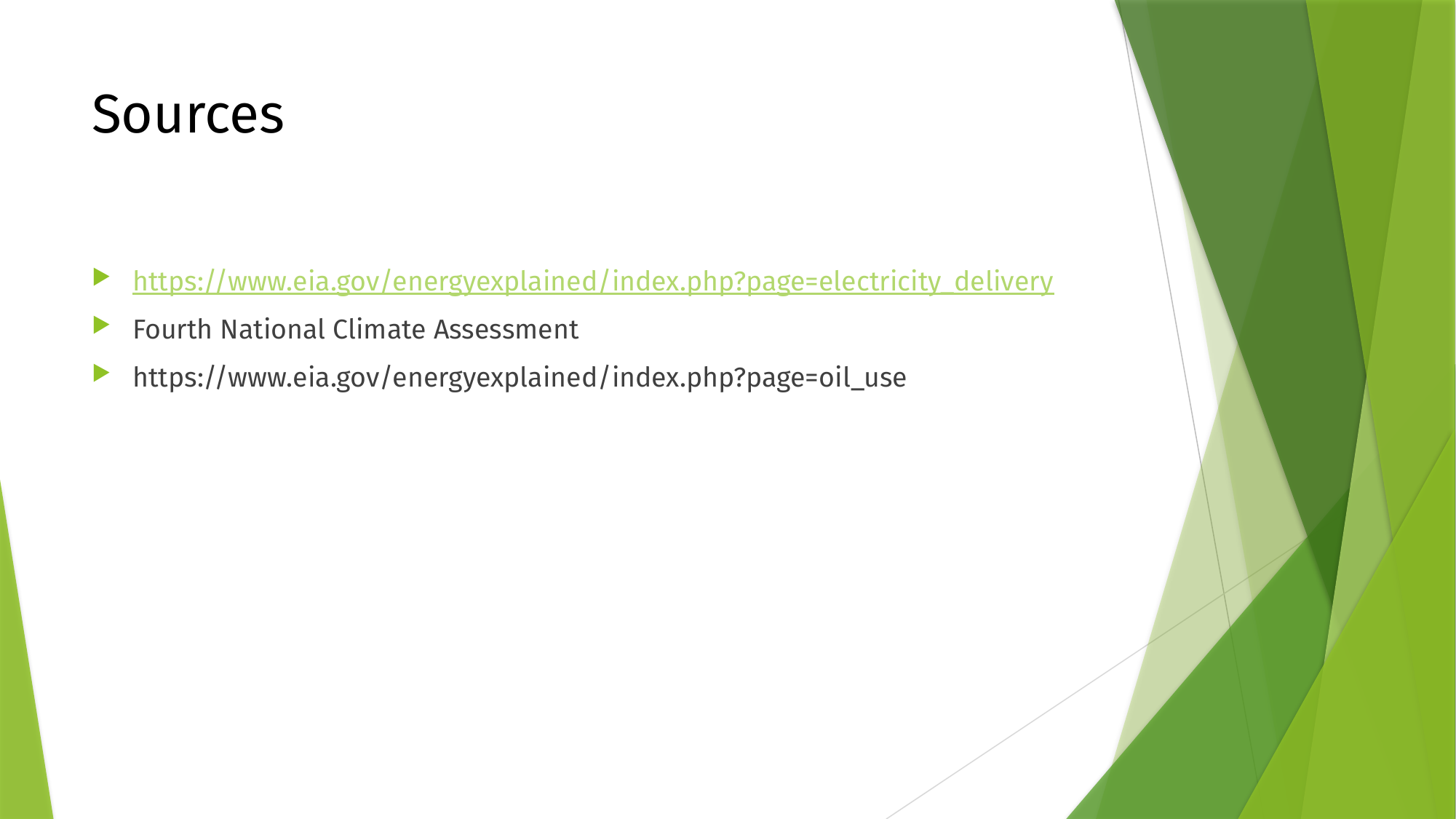

# Sources
https://www.eia.gov/energyexplained/index.php?page=electricity_delivery
Fourth National Climate Assessment
https://www.eia.gov/energyexplained/index.php?page=oil_use